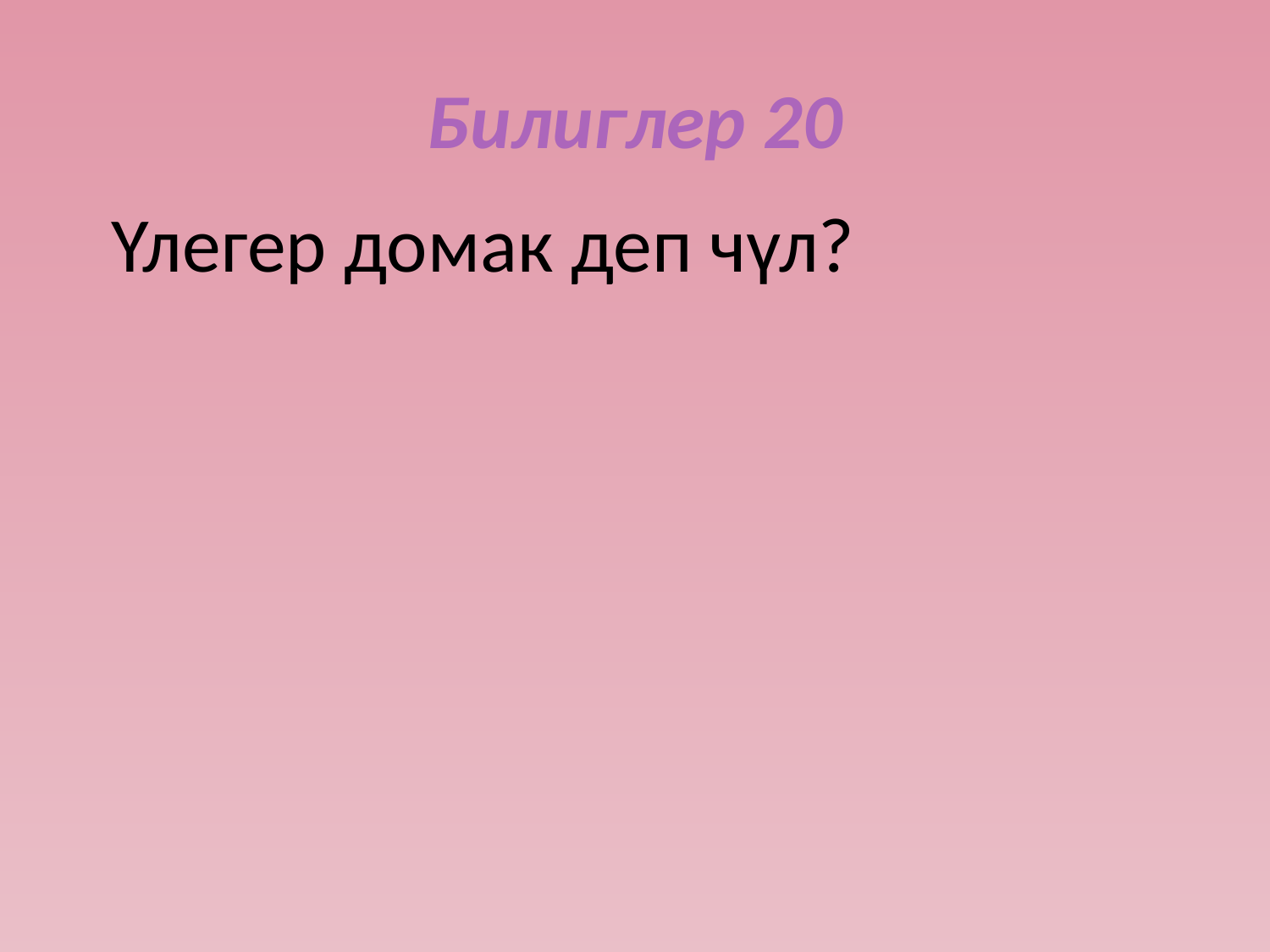

# Билиглер 20
     Үлегер домак деп чүл?